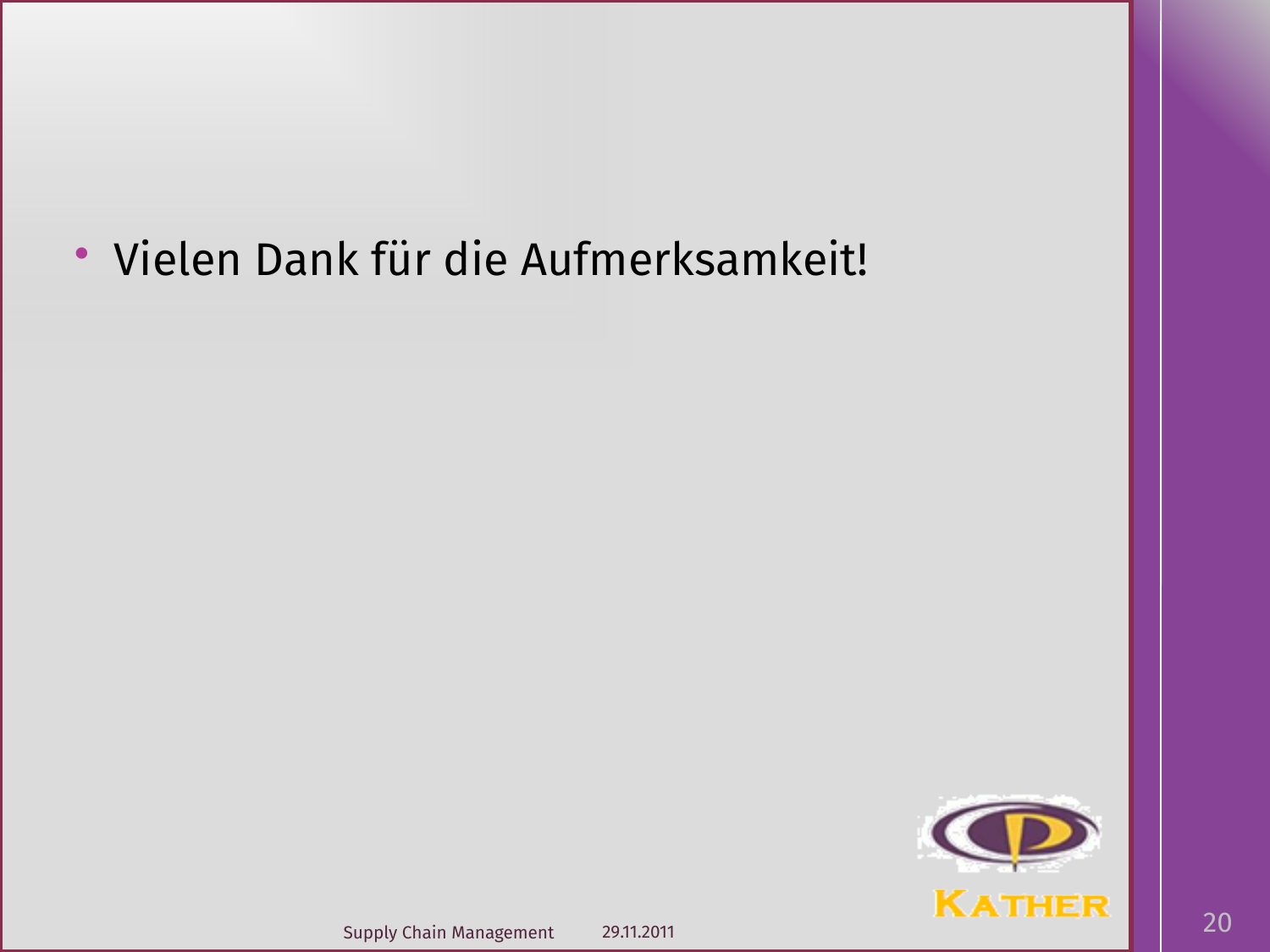

#
Vielen Dank für die Aufmerksamkeit!
20
Supply Chain Management
29.11.2011